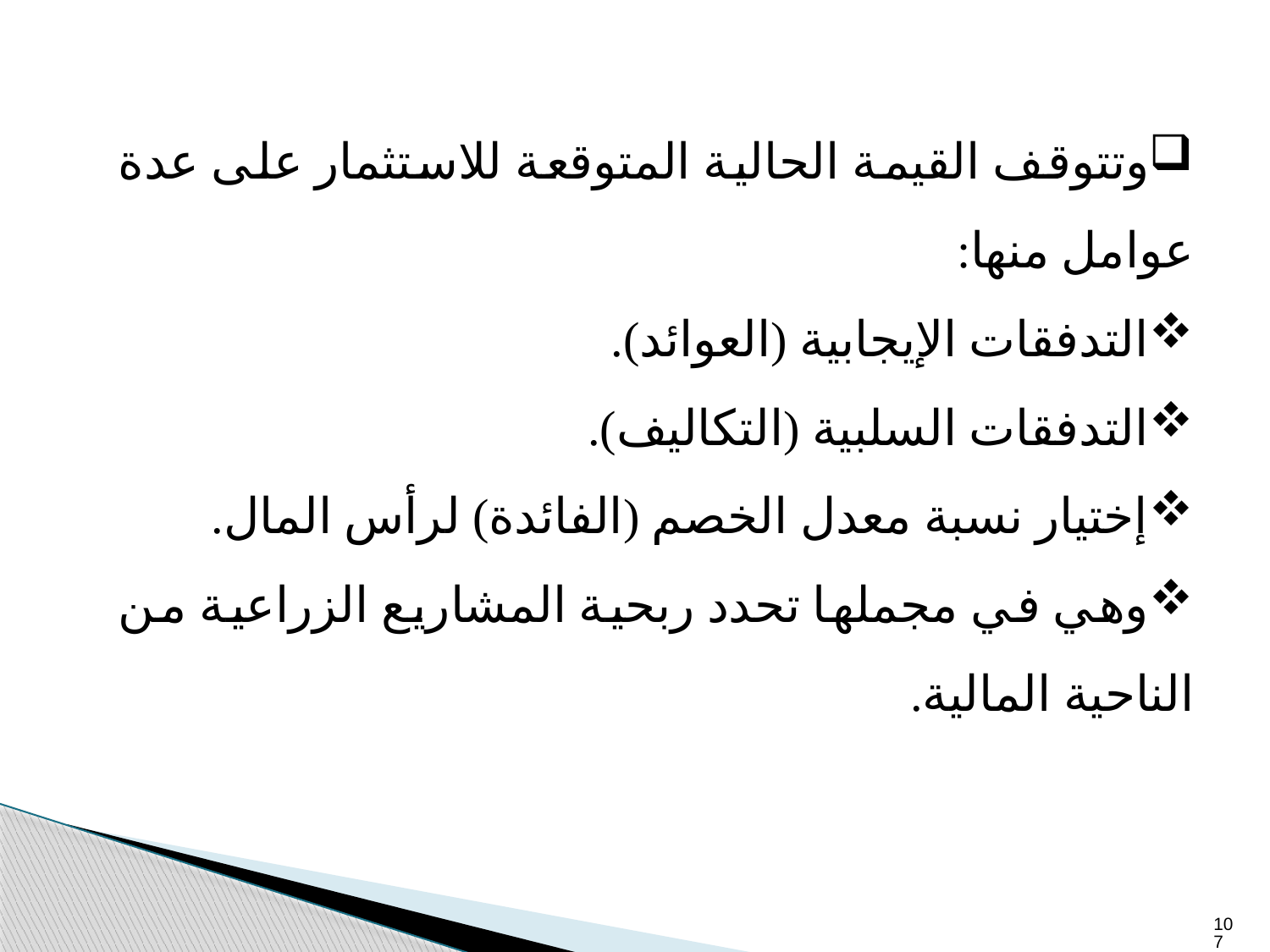

وتتوقف القيمة الحالية المتوقعة للاستثمار على عدة عوامل منها:
التدفقات الإيجابية (العوائد).
التدفقات السلبية (التكاليف).
إختيار نسبة معدل الخصم (الفائدة) لرأس المال.
وهي في مجملها تحدد ربحية المشاريع الزراعية من الناحية المالية.
107